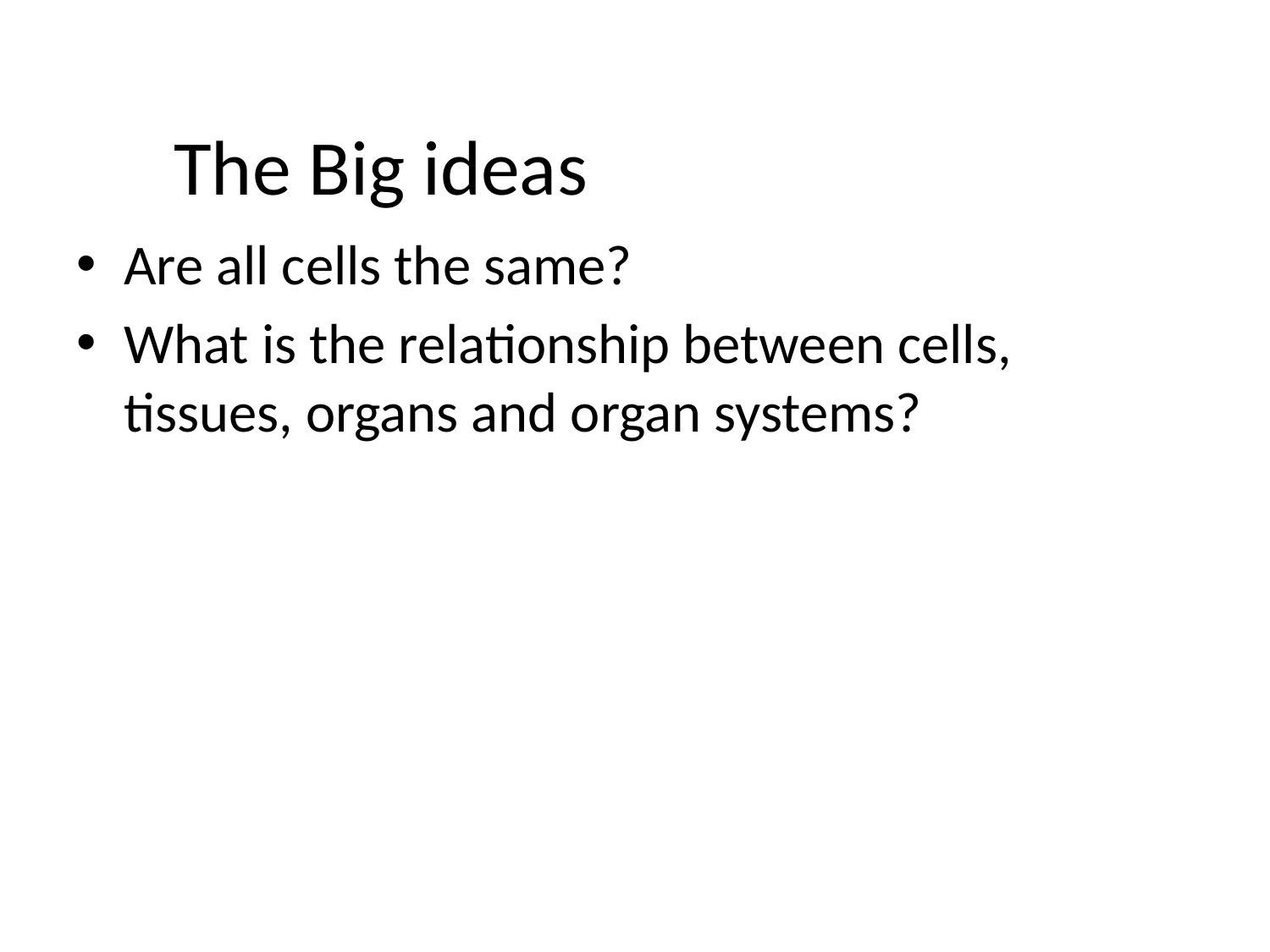

# The Big ideas
Are all cells the same?
What is the relationship between cells, tissues, organs and organ systems?